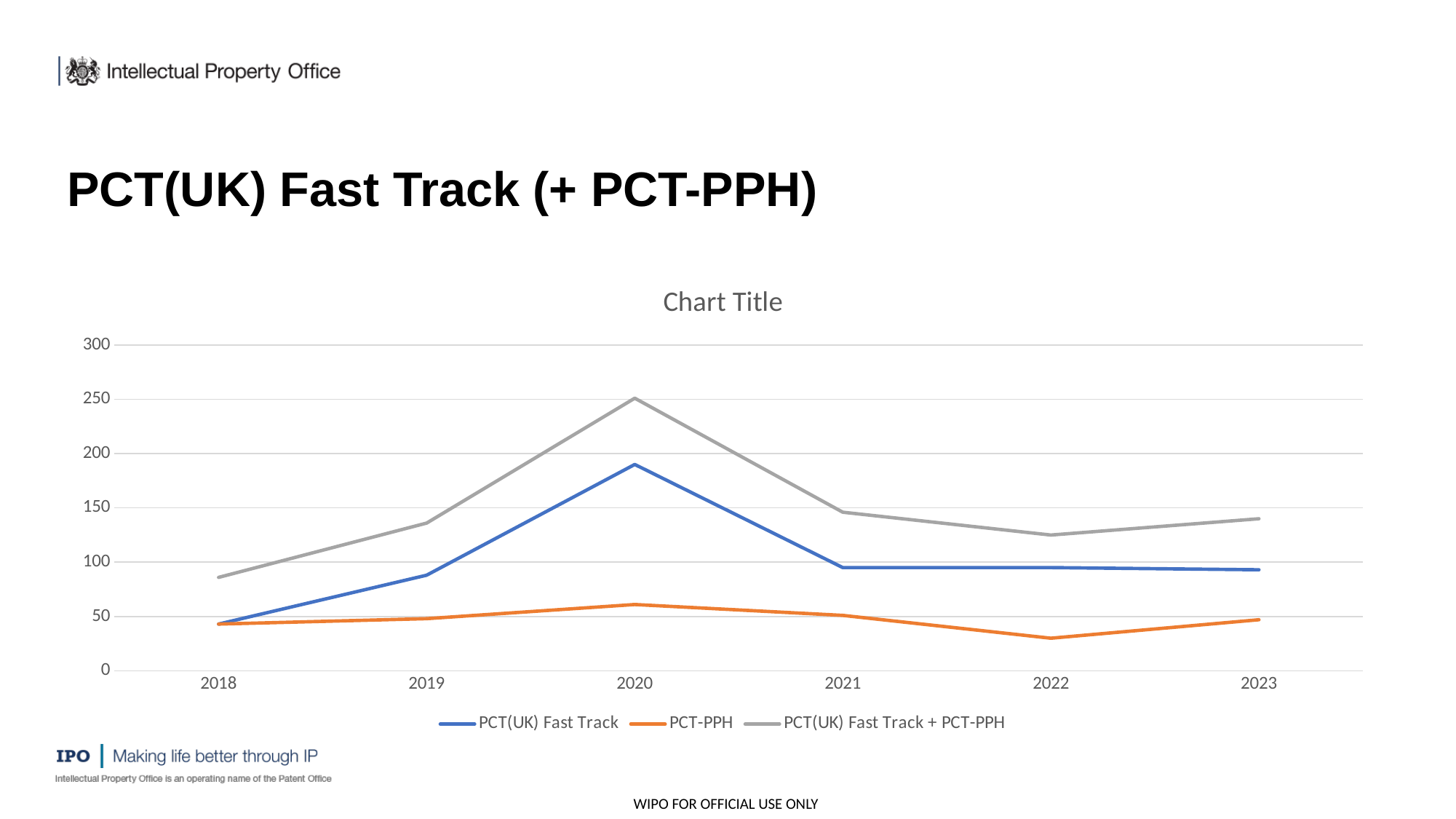

# PCT(UK) Fast Track (+ PCT-PPH)

### Chart:

| Category | PCT(UK) Fast Track | PCT-PPH | PCT(UK) Fast Track + PCT-PPH |
|---|---|---|---|
| 2018 | 43.0 | 43.0 | 86.0 |
| 2019 | 88.0 | 48.0 | 136.0 |
| 2020 | 190.0 | 61.0 | 251.0 |
| 2021 | 95.0 | 51.0 | 146.0 |
| 2022 | 95.0 | 30.0 | 125.0 |
| 2023 | 93.0 | 47.0 | 140.0 |